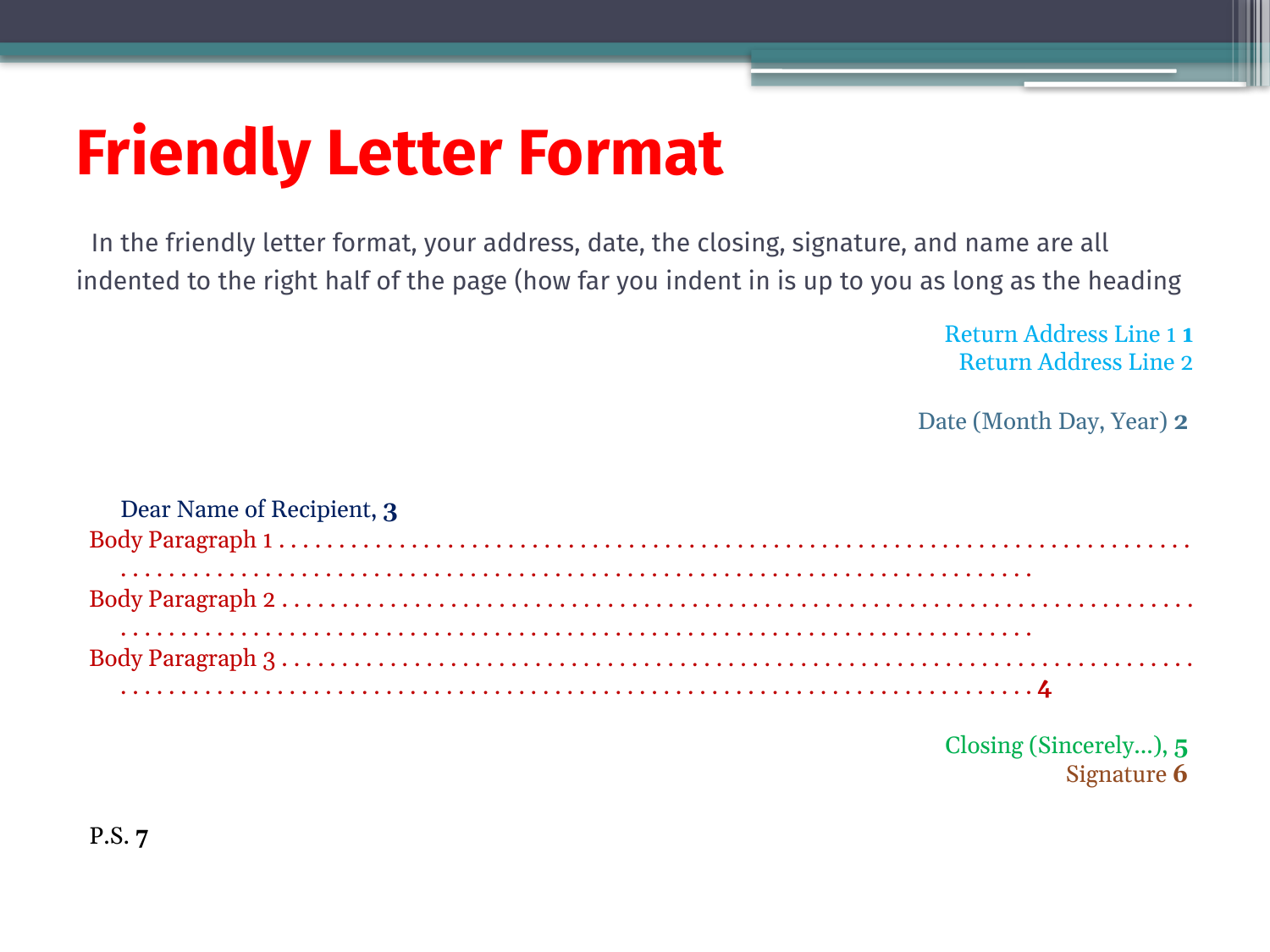

# Friendly Letter Format In the friendly letter format, your address, date, the closing, signature, and name are all indented to the right half of the page (how far you indent in is up to you as long as the heading
Return Address Line 1 1
Return Address Line 2
Date (Month Day, Year) 2
Dear Name of Recipient, 3
Body Paragraph 1 . . . . . . . . . . . . . . . . . . . . . . . . . . . . . . . . . . . . . . . . . . . . . . . . . . . . . . . . . . . . . . . . . . . . . . . . . . . . . . . . . . . . . . . . . . . . . . . . . . . . . . . . . . . . . . . . . . . . . . . . . . . . . . . . . . . . . . . . . . . . . . . . . . . . . . . .
Body Paragraph 2 . . . . . . . . . . . . . . . . . . . . . . . . . . . . . . . . . . . . . . . . . . . . . . . . . . . . . . . . . . . . . . . . . . . . . . . . . . . . . . . . . . . . . . . . . . . . . . . . . . . . . . . . . . . . . . . . . . . . . . . . . . . . . . . . . . . . . . . . . . . . . . . . . . . . . . . .
Body Paragraph 3 . . . . . . . . . . . . . . . . . . . . . . . . . . . . . . . . . . . . . . . . . . . . . . . . . . . . . . . . . . . . . . . . . . . . . . . . . . . . . . . . . . . . . . . . . . . . . . . . . . . . . . . . . . . . . . . . . . . . . . . . . . . . . . . . . . . . . . . . . . . . . . . . . . . . . . . . 4
Closing (Sincerely...), 5
Signature 6

P.S. 7